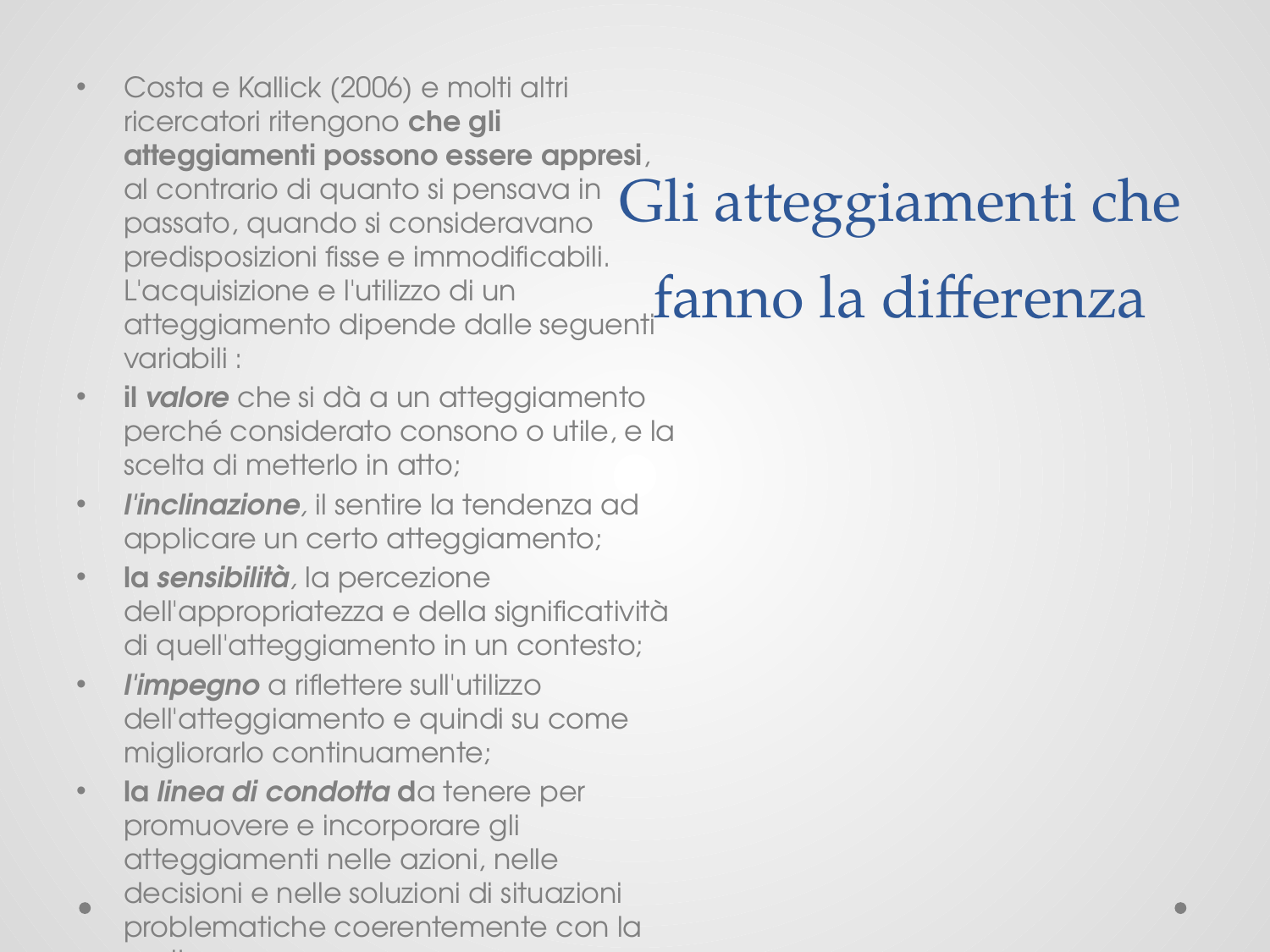

Costa e Kallick (2006) e molti altri ricercatori ritengono che gli atteggiamenti possono essere appresi, al contrario di quanto si pensava in passato, quando si consideravano predisposizioni fisse e immodificabili. L'acquisizione e l'utilizzo di un atteggiamento dipende dalle seguenti variabili :
il valore che si dà a un atteggiamento perché considerato consono o utile, e la scelta di metterlo in atto;
l'inclinazione, il sentire la tendenza ad applicare un certo atteggiamento;
la sensibilità, la percezione dell'appropriatezza e della significatività di quell'atteggiamento in un contesto;
l'impegno a riflettere sull'utilizzo dell'atteggiamento e quindi su come migliorarlo continuamente;
la linea di condotta da tenere per promuovere e incorporare gli atteggiamenti nelle azioni, nelle decisioni e nelle soluzioni di situazioni problematiche coerentemente con la scelta.

# Gli atteggiamenti che fanno la differenza